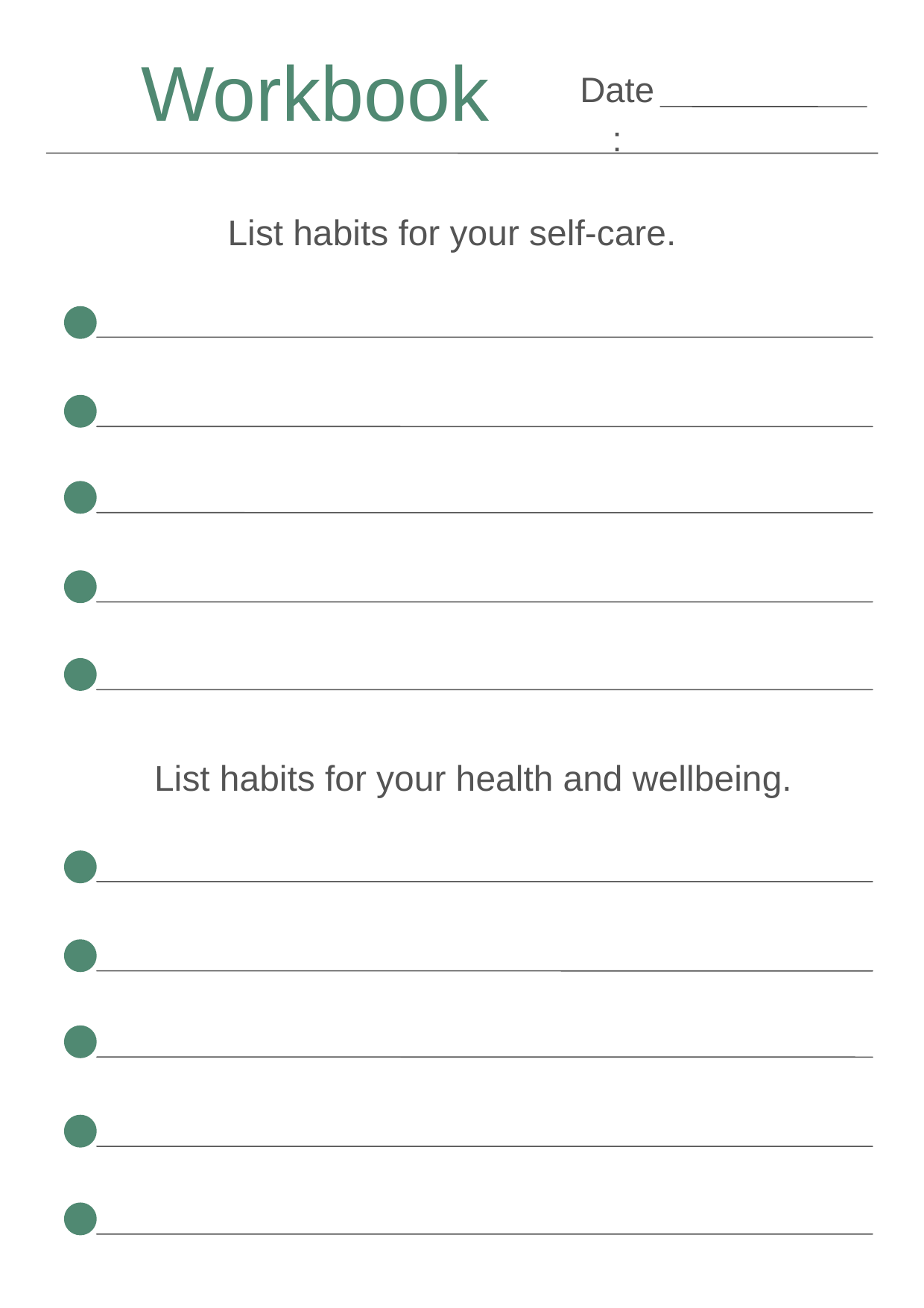

Workbook
Date:

List habits for your self-care.

List habits for your health and wellbeing.